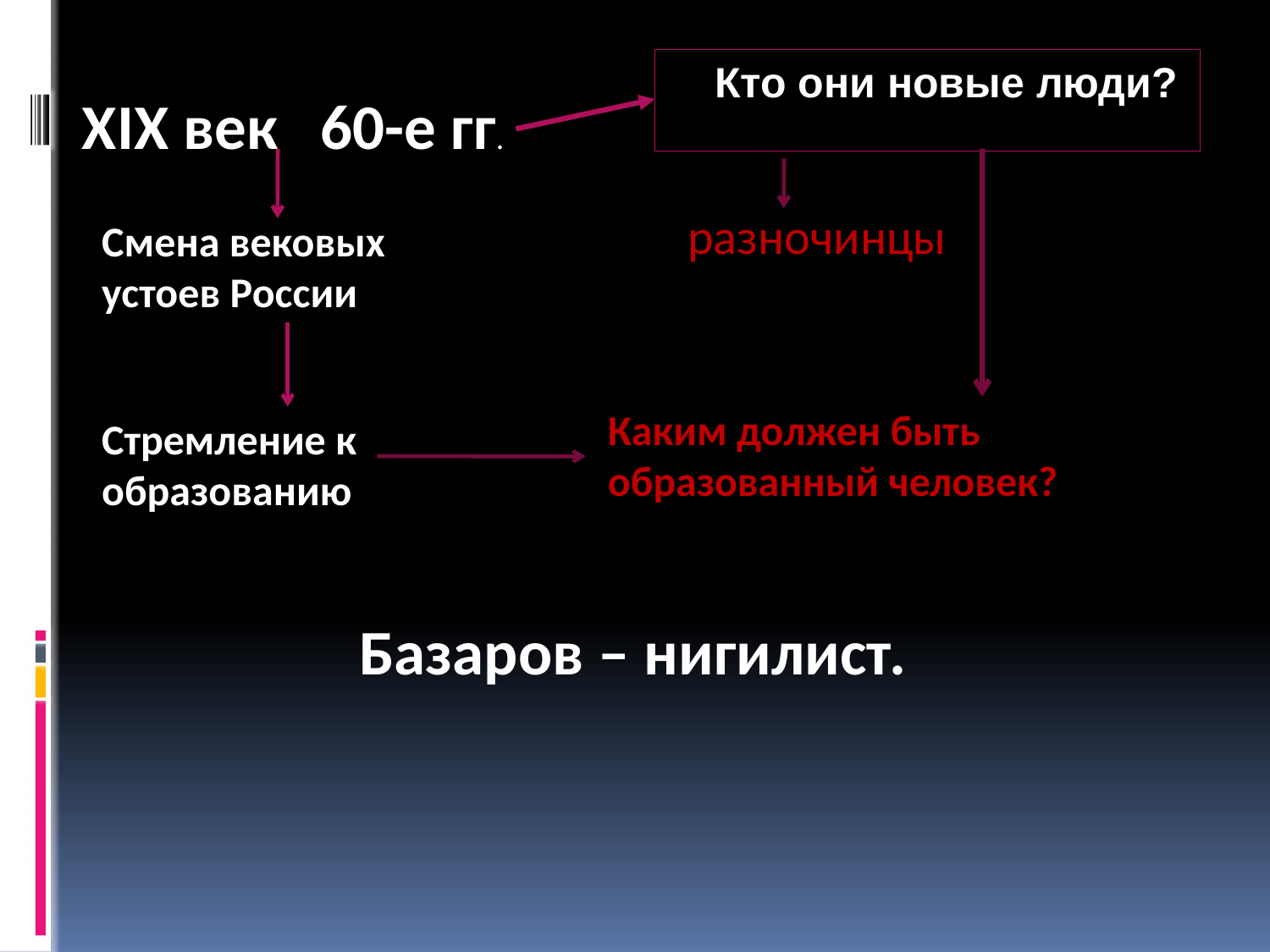

Кто они новые люди?

ХIХ век   60-е гг.
       разночинцы
Смена вековых устоев России
Каким должен быть образованный человек?
Стремление к образованию
           Базаров – нигилист.